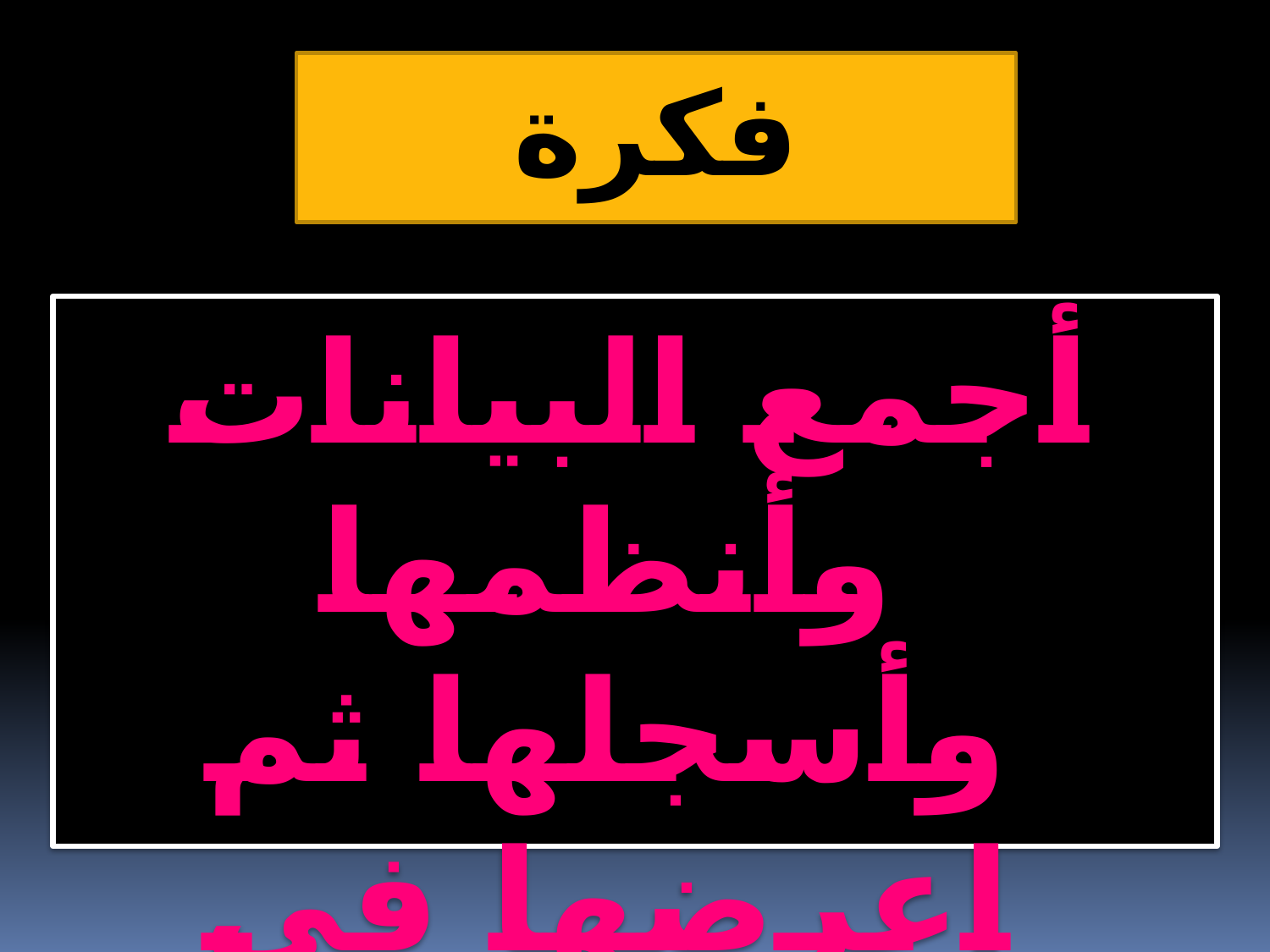

فكرة الدرس
أجمع البيانات وأنظمها وأسجلها ثم اعرضها فى لوحة أعمدة